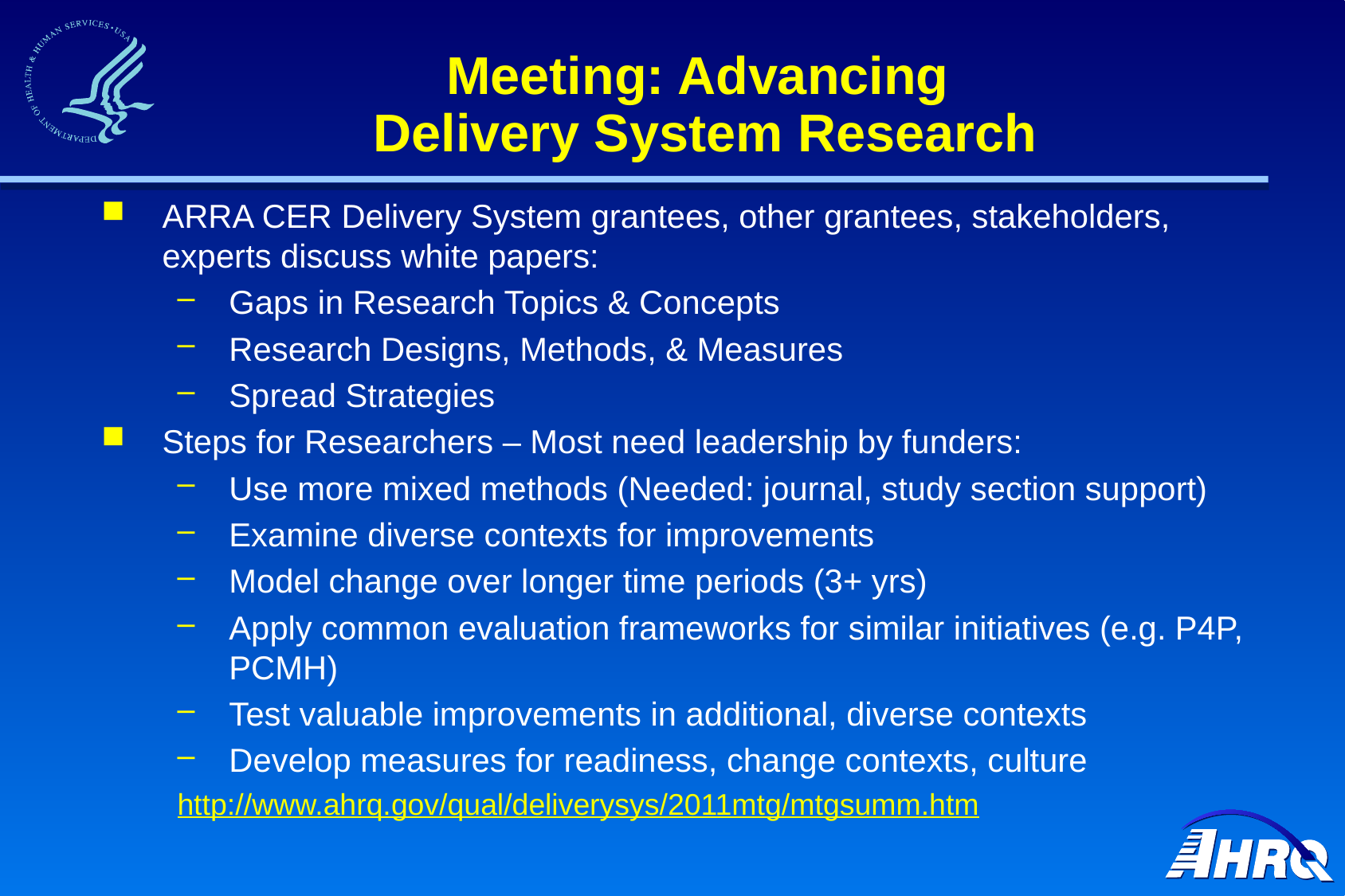

# Meeting: Advancing Delivery System Research
ARRA CER Delivery System grantees, other grantees, stakeholders, experts discuss white papers:
Gaps in Research Topics & Concepts
Research Designs, Methods, & Measures
Spread Strategies
Steps for Researchers – Most need leadership by funders:
Use more mixed methods (Needed: journal, study section support)
Examine diverse contexts for improvements
Model change over longer time periods (3+ yrs)
Apply common evaluation frameworks for similar initiatives (e.g. P4P, PCMH)
Test valuable improvements in additional, diverse contexts
Develop measures for readiness, change contexts, culture
http://www.ahrq.gov/qual/deliverysys/2011mtg/mtgsumm.htm